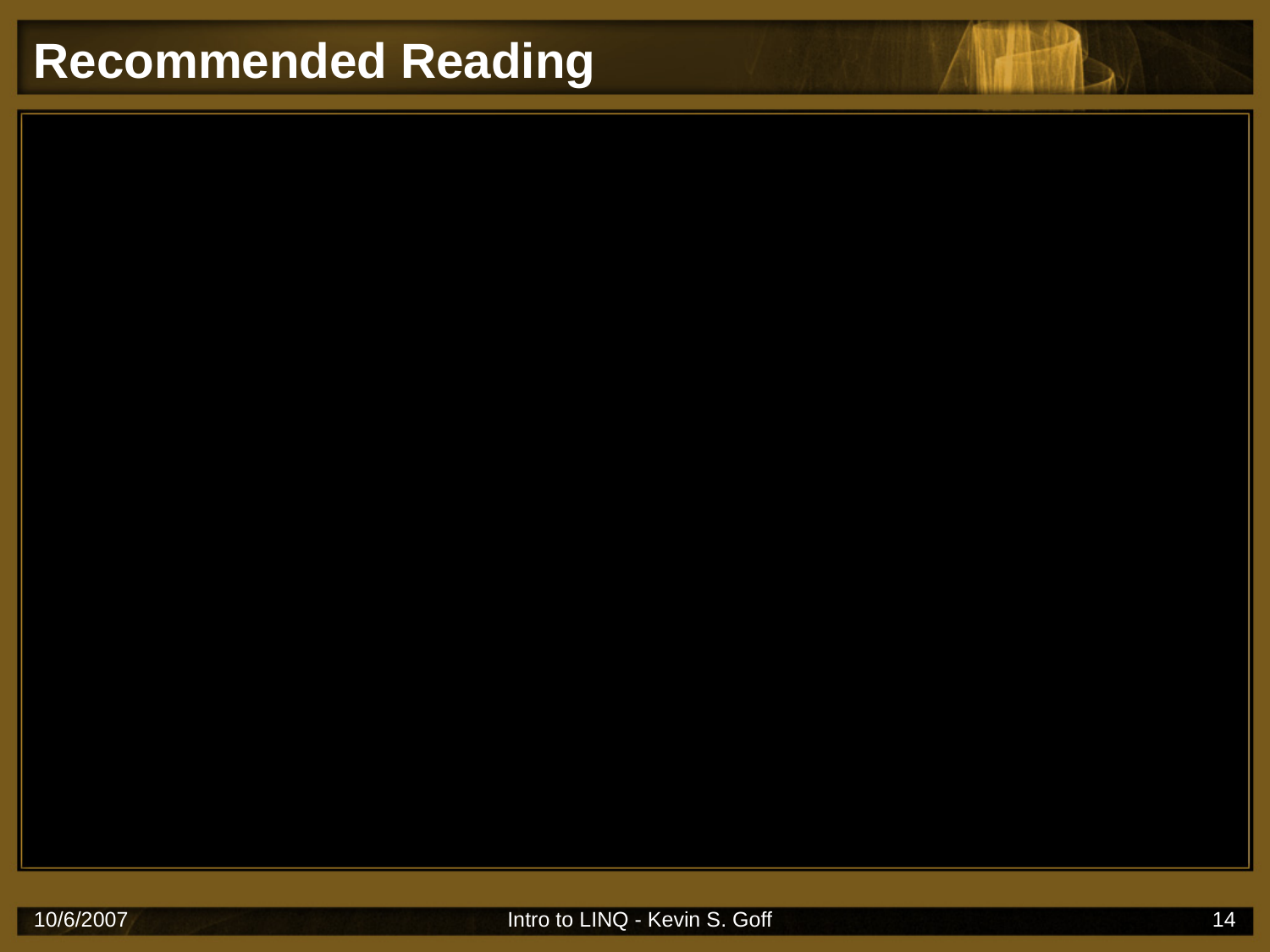

# Recommended Reading

10/6/2007
Intro to LINQ - Kevin S. Goff
14